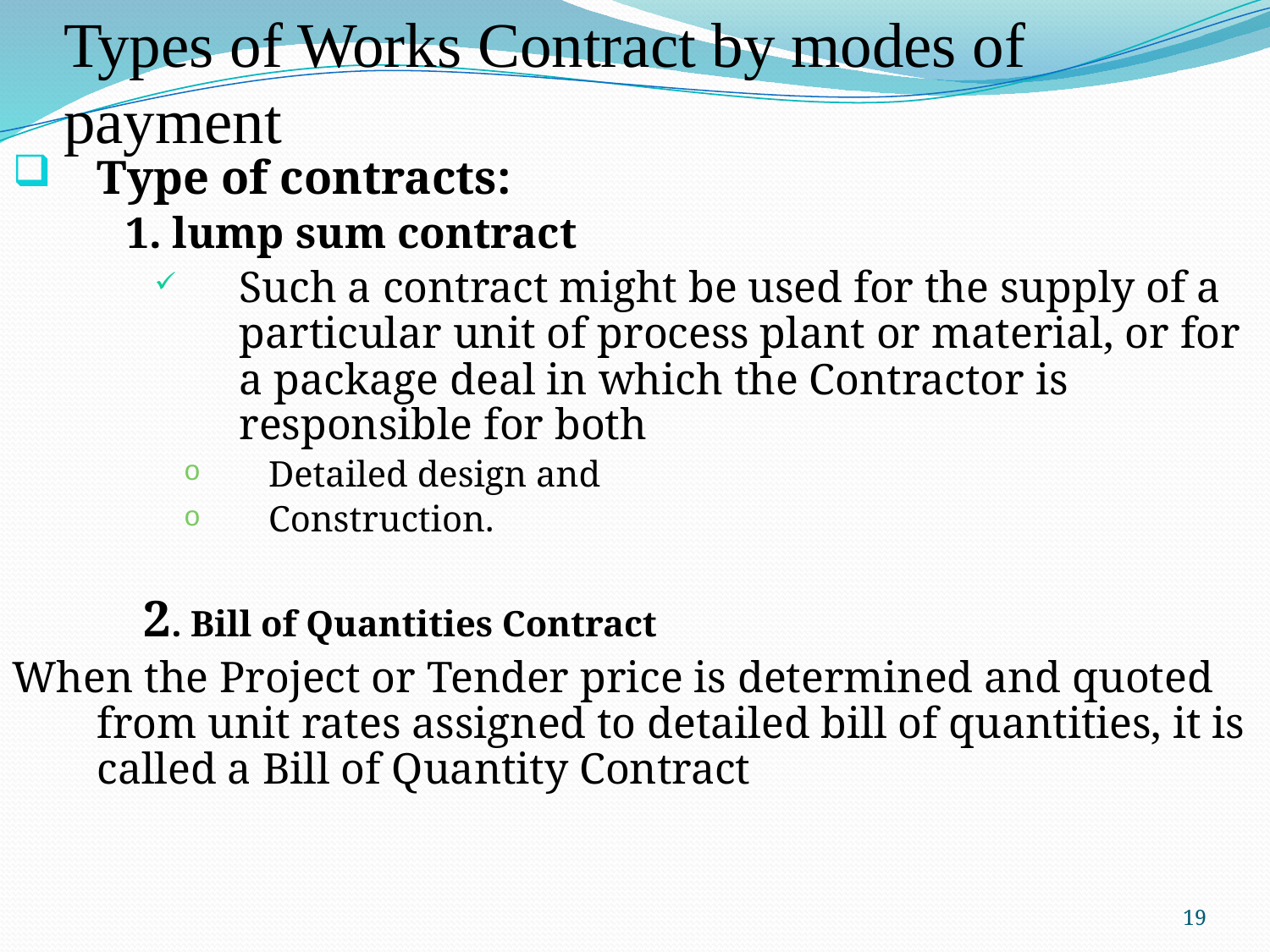

# Types of Works Contract by modes of payment
Type of contracts:
1. lump sum contract
Such a contract might be used for the supply of a particular unit of process plant or material, or for a package deal in which the Contractor is responsible for both
Detailed design and
Construction.

              2. Bill of Quantities Contract
When the Project or Tender price is determined and quoted from unit rates assigned to detailed bill of quantities, it is called a Bill of Quantity Contract
19